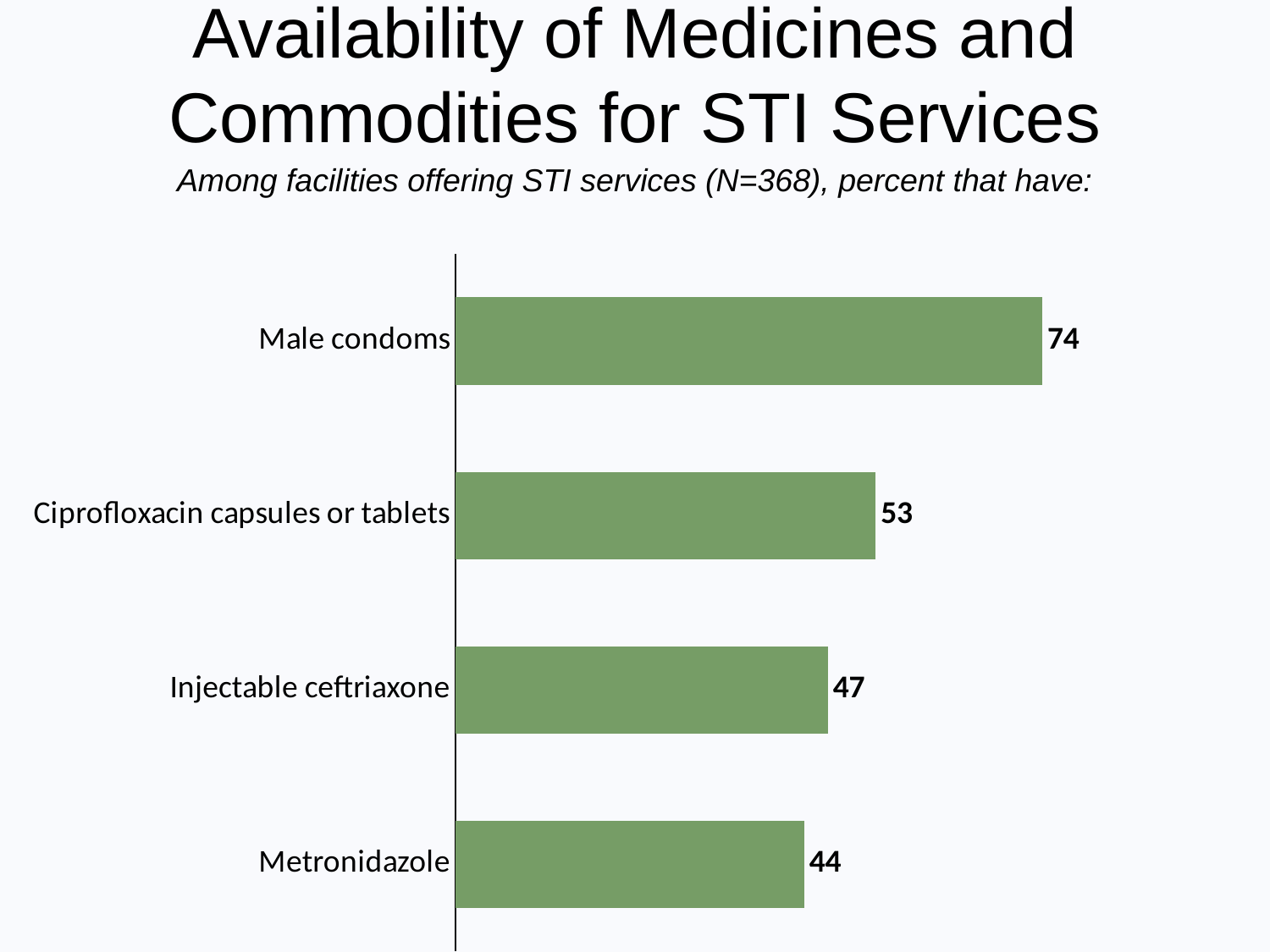

# Availability of Medicines and Commodities for STI Services
Among facilities offering STI services (N=368), percent that have:

### Chart

| Category | 2021 NHFS (N=1,358) |
|---|---|
| Metronidazole | 44.0 |
| Injectable ceftriaxone | 47.0 |
| Ciprofloxacin capsules or tablets | 53.0 |
| Male condoms | 74.0 |